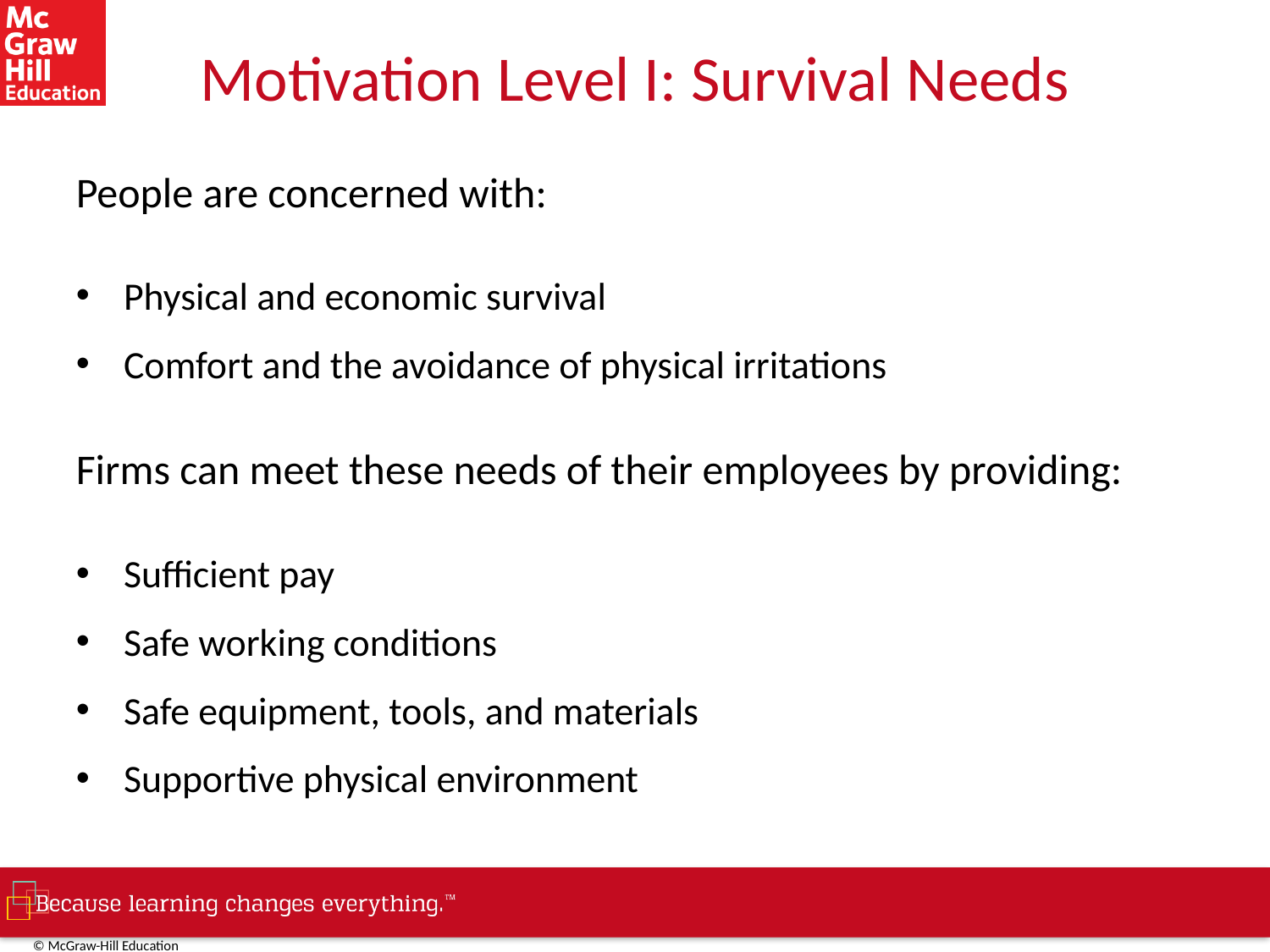

# Motivation Level I: Survival Needs
People are concerned with:

Physical and economic survival
Comfort and the avoidance of physical irritations

Firms can meet these needs of their employees by providing:

Sufficient pay
Safe working conditions
Safe equipment, tools, and materials
Supportive physical environment